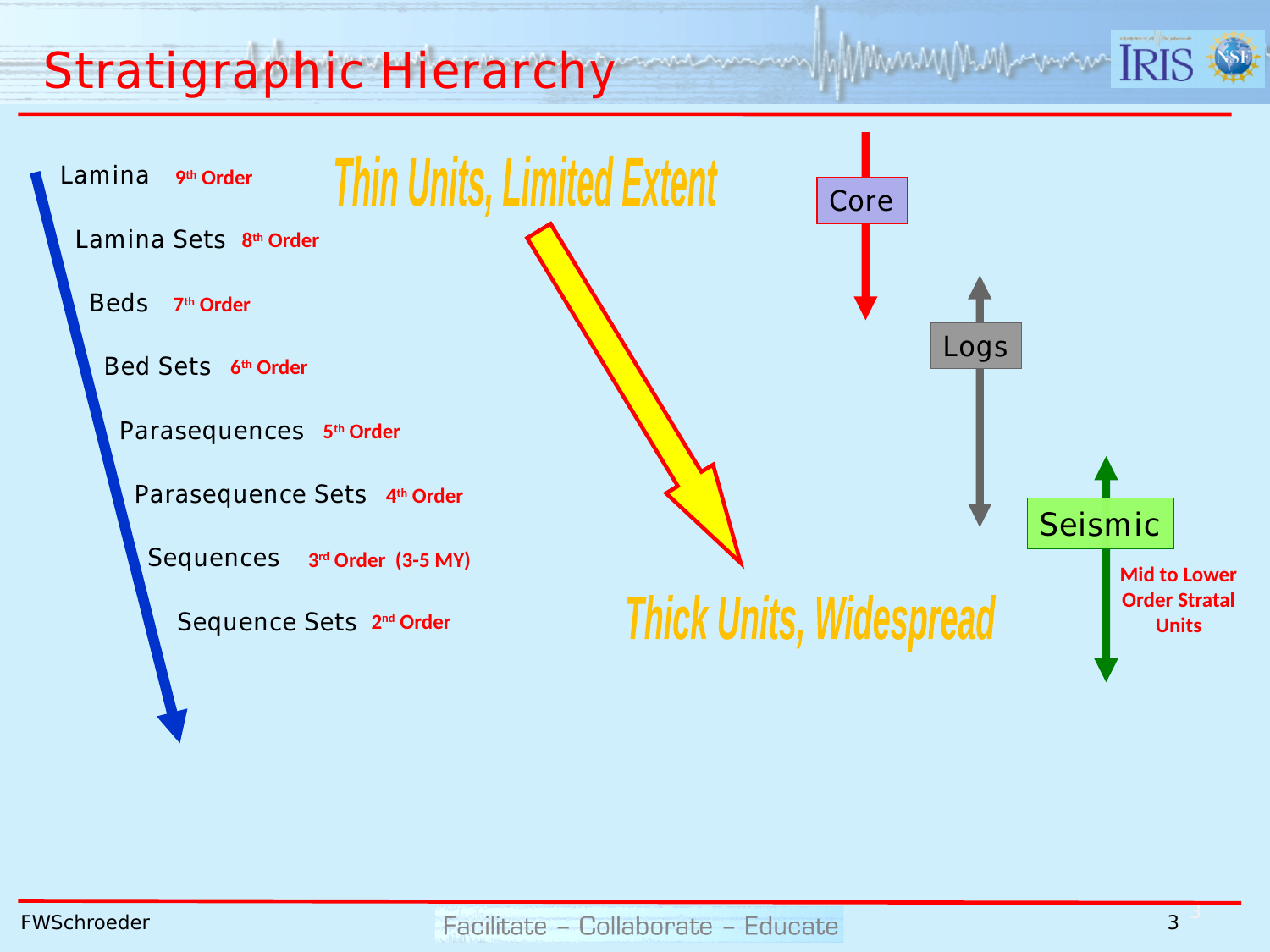

# Stratigraphic Hierarchy

Core
Lamina
Thin Units, Limited Extent

Thick Units, Widespread
9th Order
8th Order
7th Order
6th Order
5th Order

  Lamina Sets

Logs
    Beds
      Bed Sets
        Parasequences

Seismic
          Parasequence Sets
4th Order
            Sequences
3rd Order  (3-5 MY)
Mid to Lower Order Stratal Units
                Sequence Sets
2nd Order